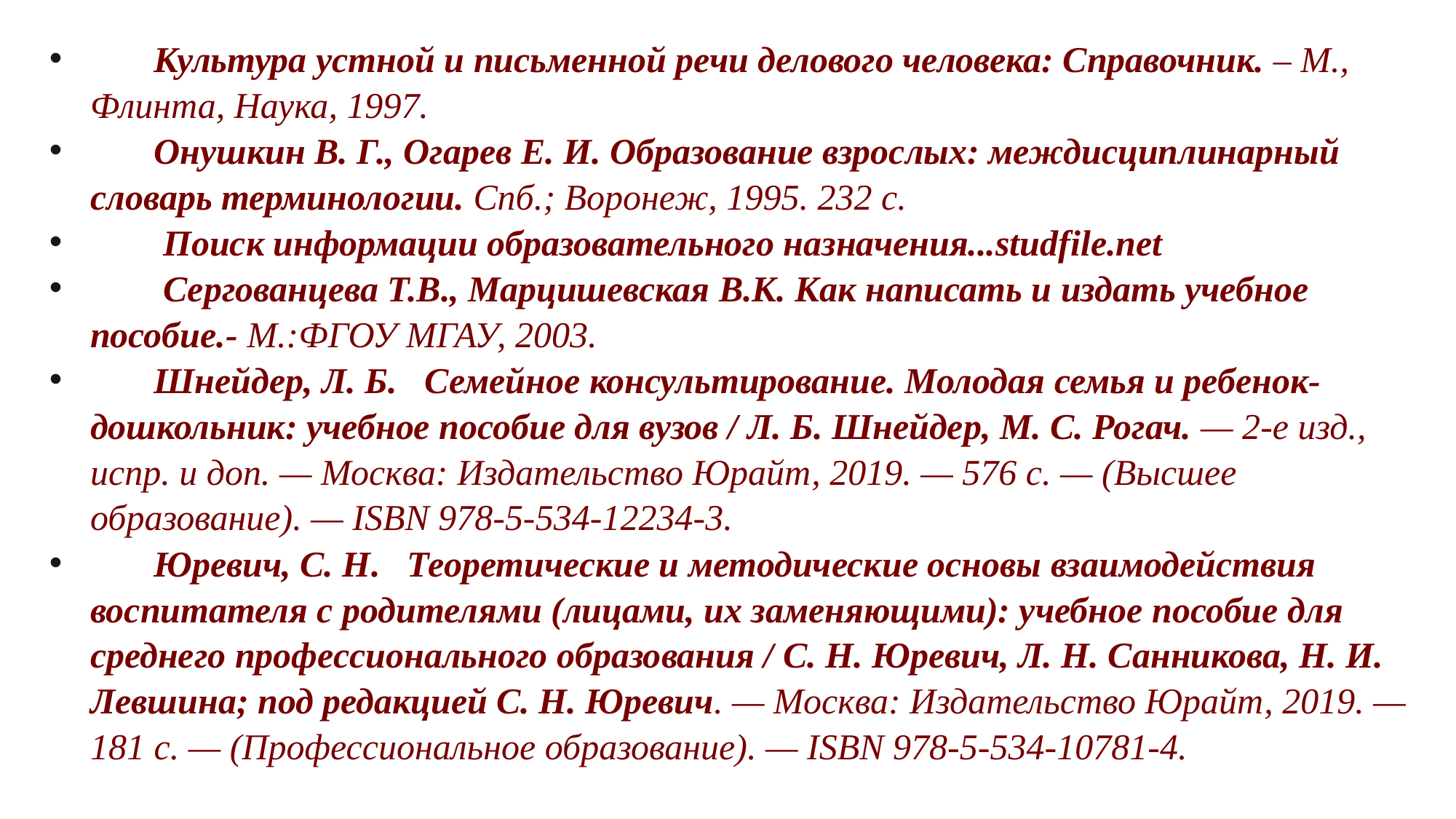

Культура устной и письменной речи делового человека: Справочник. – М., Флинта, Наука, 1997.
       Онушкин В. Г., Огарев Е. И. Образование взрослых: междисциплинарный словарь терминологии. Спб.; Воронеж, 1995. 232 с.
        Поиск информации образовательного назначения...studfile.net
        Сергованцева Т.В., Марцишевская В.К. Как написать и издать учебное пособие.- М.:ФГОУ МГАУ, 2003.
       Шнейдер, Л. Б.   Семейное консультирование. Молодая семья и ребенок-дошкольник: учебное пособие для вузов / Л. Б. Шнейдер, М. С. Рогач. — 2-е изд., испр. и доп. — Москва: Издательство Юрайт, 2019. — 576 с. — (Высшее образование). — ISBN 978-5-534-12234-3.
       Юревич, С. Н.   Теоретические и методические основы взаимодействия воспитателя с родителями (лицами, их заменяющими): учебное пособие для среднего профессионального образования / С. Н. Юревич, Л. Н. Санникова, Н. И. Левшина; под редакцией С. Н. Юревич. — Москва: Издательство Юрайт, 2019. — 181 с. — (Профессиональное образование). — ISBN 978-5-534-10781-4.